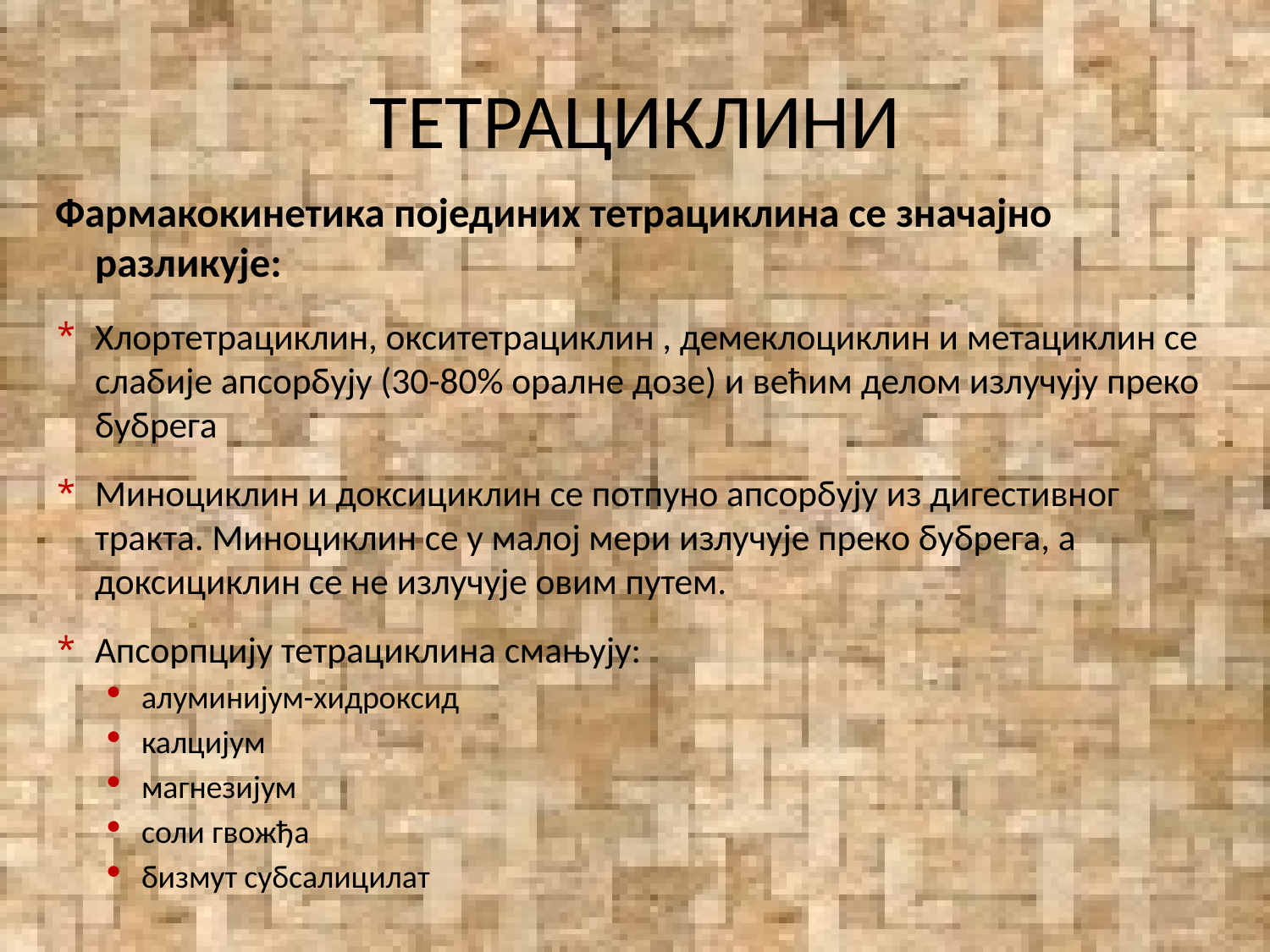

# ТЕТРАЦИКЛИНИ
Фармакокинетика појединих тетрациклина се значајно разликује:

Хлортетрациклин, окситетрациклин , демеклоциклин и метациклин се слабије апсорбују (30-80% оралне дозе) и већим делом излучују преко бубрега

Миноциклин и доксициклин се потпуно апсорбују из дигестивног тракта. Миноциклин се у малој мери излучује преко бубрега, а доксициклин се не излучује овим путем.

Апсорпцију тетрациклина смањују:
алуминијум-хидроксид
калцијум
магнезијум
соли гвожђа
бизмут субсалицилат